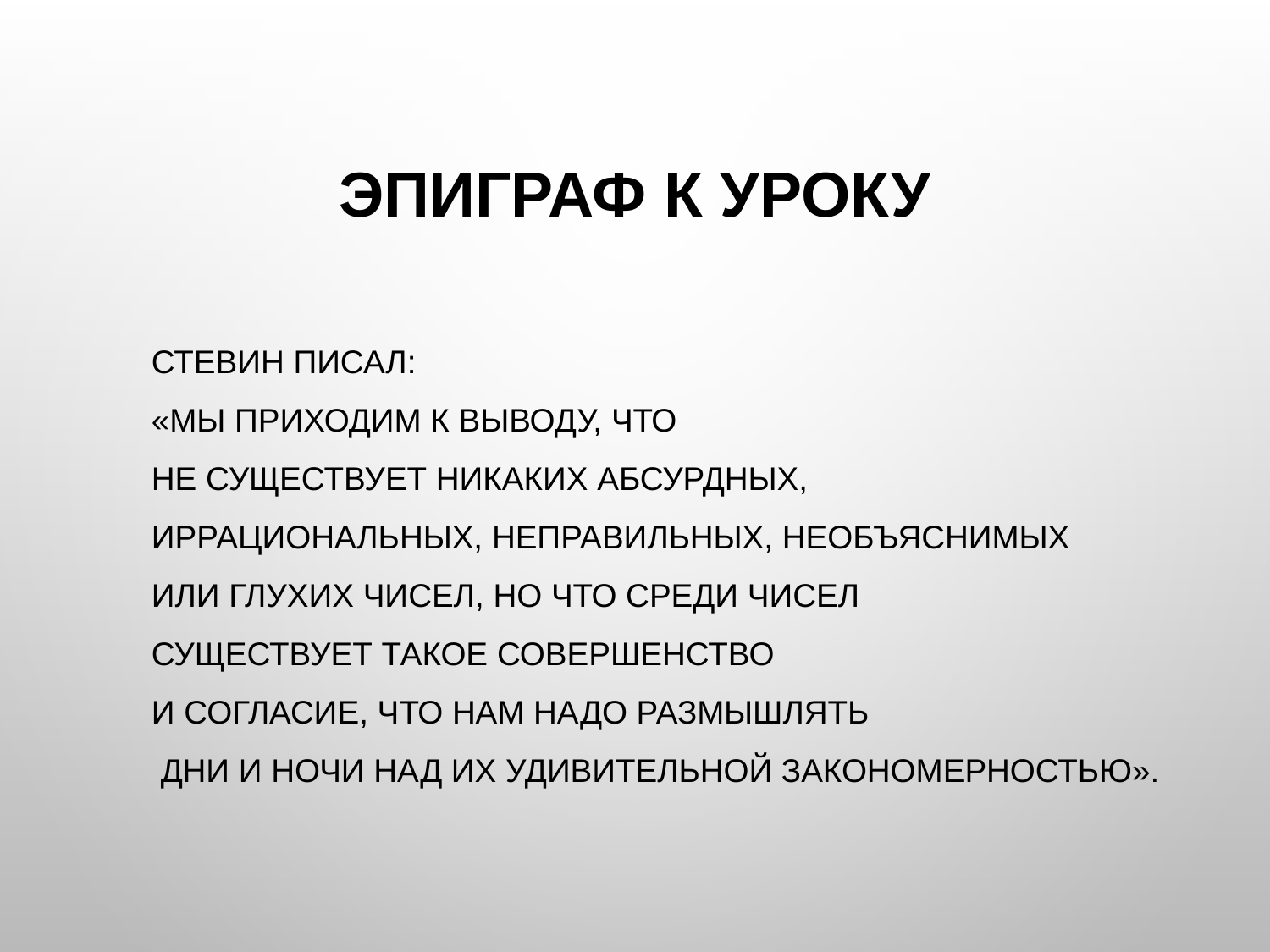

# ЭПИГРАФ К УРОКУ
Стевин писал:
«мы приходим к выводу, что
не существует никаких абсурдных,
иррациональных, неправильных, необъяснимых
или глухих чисел, но что среди чисел
существует такое совершенство
и согласие, что нам надо размышлять
 дни и ночи над их удивительной закономерностью».